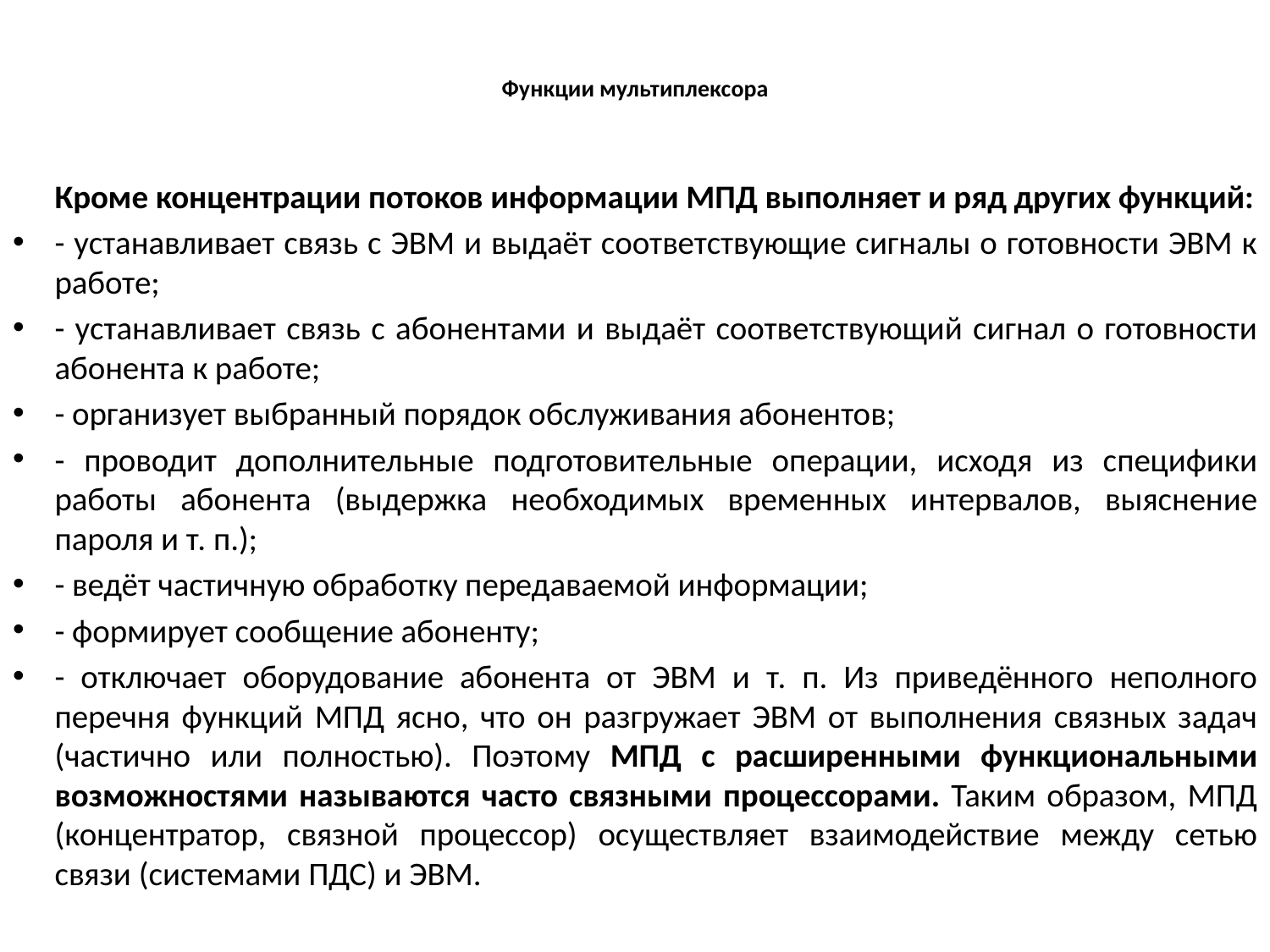

# Функции мультиплексора
	Кроме концентрации потоков информации МПД выполняет и ряд других функций:
- устанавливает связь с ЭВМ и выдаёт соответствующие сигналы о готовности ЭВМ к работе;
- устанавливает связь с абонентами и выдаёт соответствующий сигнал о готовности абонента к работе;
- организует выбранный порядок обслуживания абонентов;
- проводит дополнительные подготовительные операции, исходя из специфики работы абонента (выдержка необходимых временных интервалов, выяснение пароля и т. п.);
- ведёт частичную обработку передаваемой информации;
- формирует сообщение абоненту;
- отключает оборудование абонента от ЭВМ и т. п. Из приведённого неполного перечня функций МПД ясно, что он разгружает ЭВМ от выполнения связных задач (частично или полностью). Поэтому МПД с расширенными функциональными возможностями называются часто связными процессорами. Таким образом, МПД (концентратор, связной процессор) осуществляет взаимодействие между сетью связи (системами ПДС) и ЭВМ.